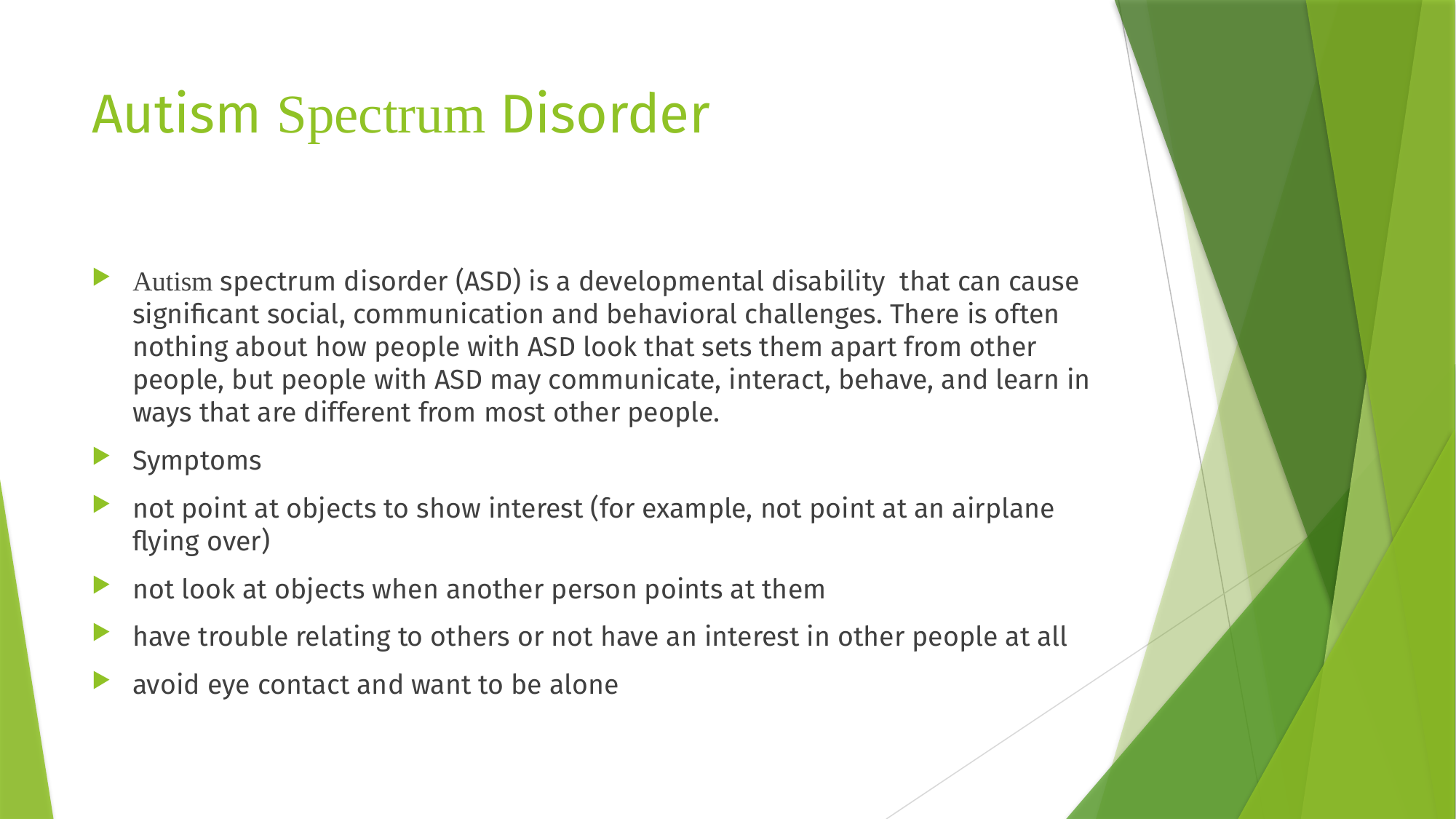

# Autism Spectrum Disorder
Autism spectrum disorder (ASD) is a developmental disability  that can cause significant social, communication and behavioral challenges. There is often nothing about how people with ASD look that sets them apart from other people, but people with ASD may communicate, interact, behave, and learn in ways that are different from most other people.
Symptoms
not point at objects to show interest (for example, not point at an airplane flying over)
not look at objects when another person points at them
have trouble relating to others or not have an interest in other people at all
avoid eye contact and want to be alone